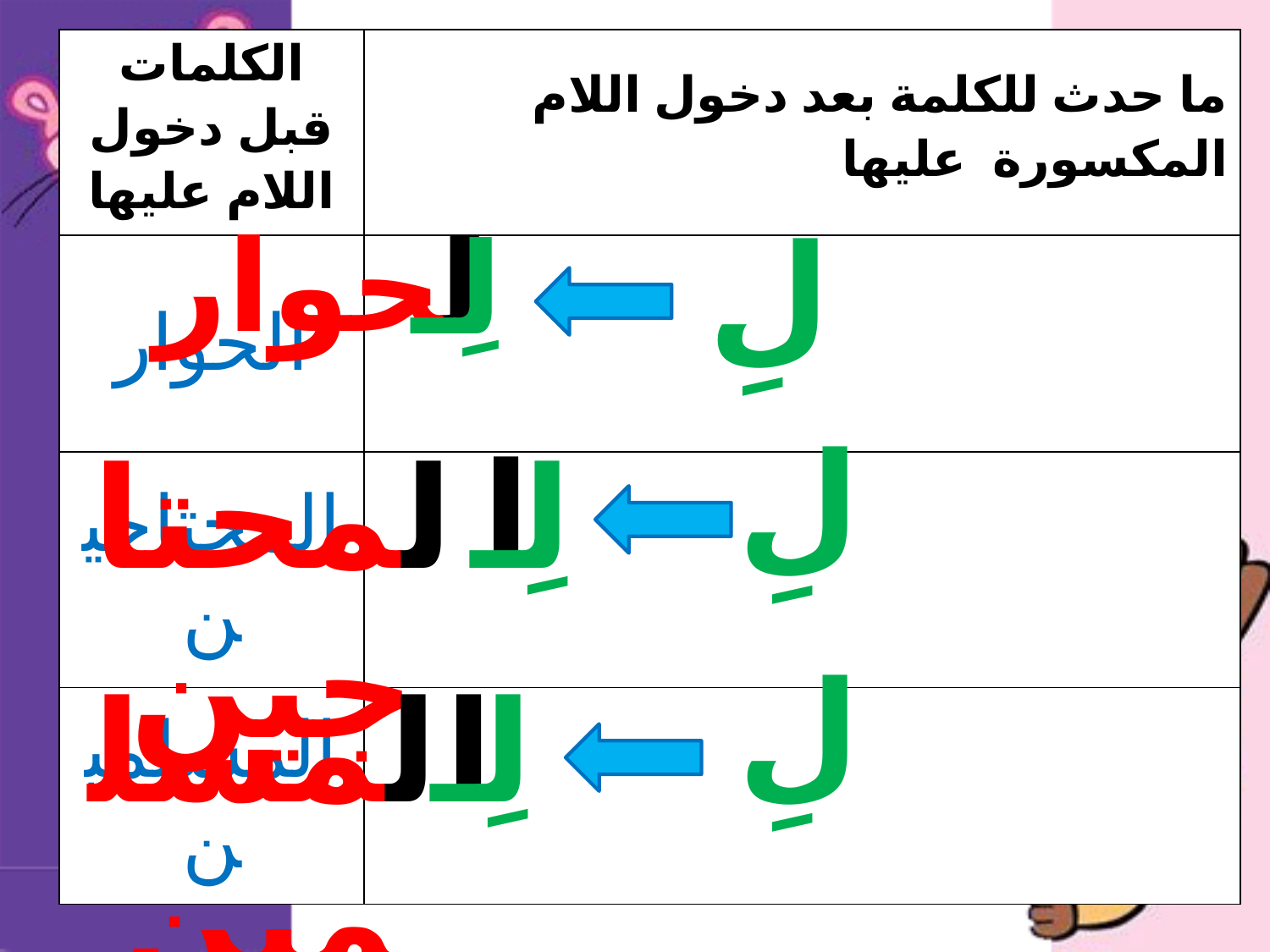

| الكلمات قبل دخول اللام عليها | ما حدث للكلمة بعد دخول اللام المكسورة عليها |
| --- | --- |
| الحوار |  |
| المحتاجين |  |
| المسلمين |  |
باستخدام مهارة الملاحظة لاحظي ما يلي :
لحوار
ا
لِ
لِـ

لِ
ا
لمحتاجين
لِـ

لِ
لمسلمين
ا
لِـ